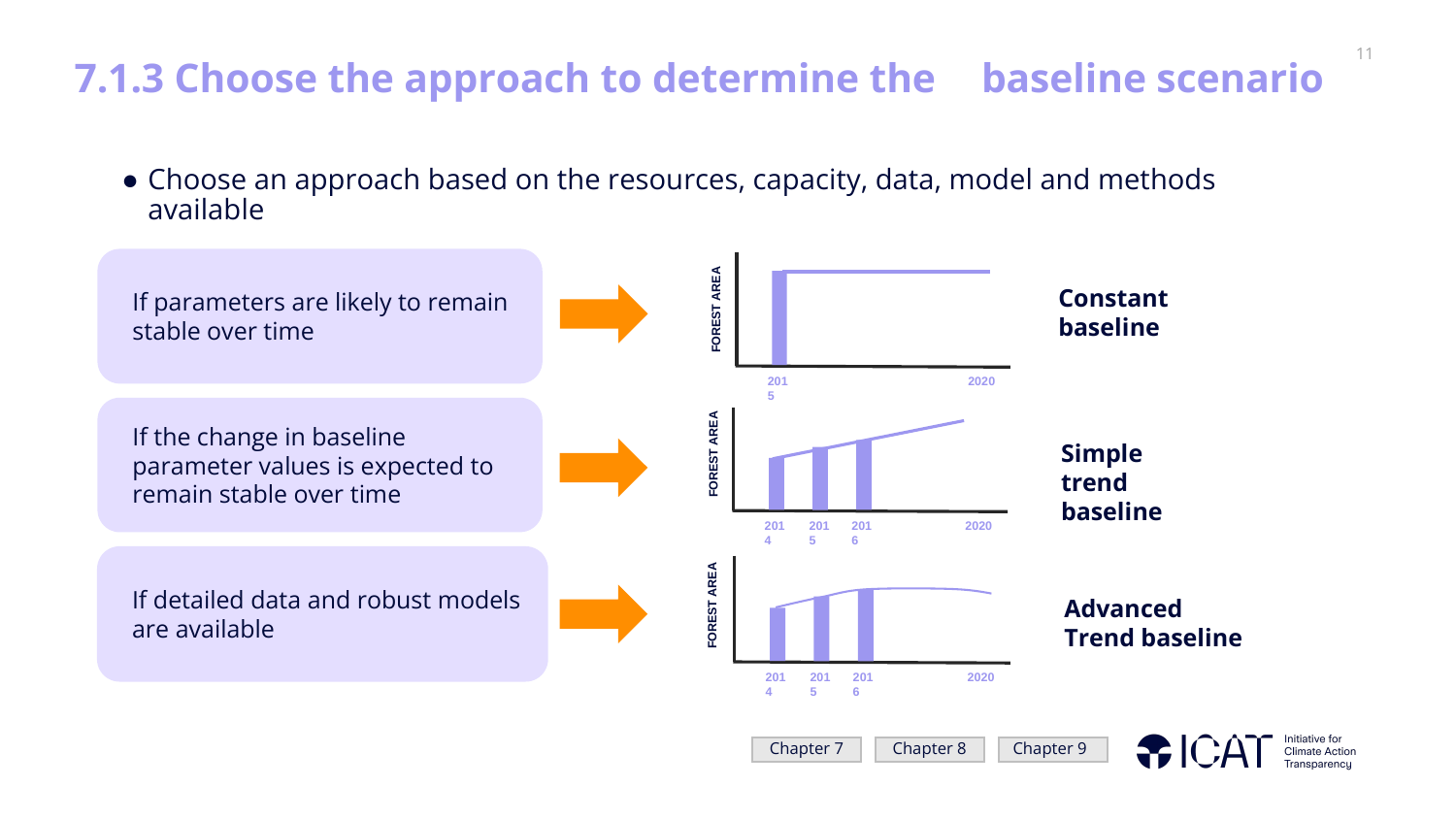

# 7.1.3 Choose the approach to determine the 	baseline scenario
Choose an approach based on the resources, capacity, data, model and methods available
If parameters are likely to remain stable over time

FOREST AREA
Constant
baseline

2020
2015
If the change in baseline parameter values is expected to remain stable over time
Simple trend
baseline
FOREST AREA

2014
2015
2016
2020
If detailed data and robust models are available

Advanced
Trend baseline

FOREST AREA

2020
2014
2015
2016
Chapter 7

Chapter 8

Chapter 9